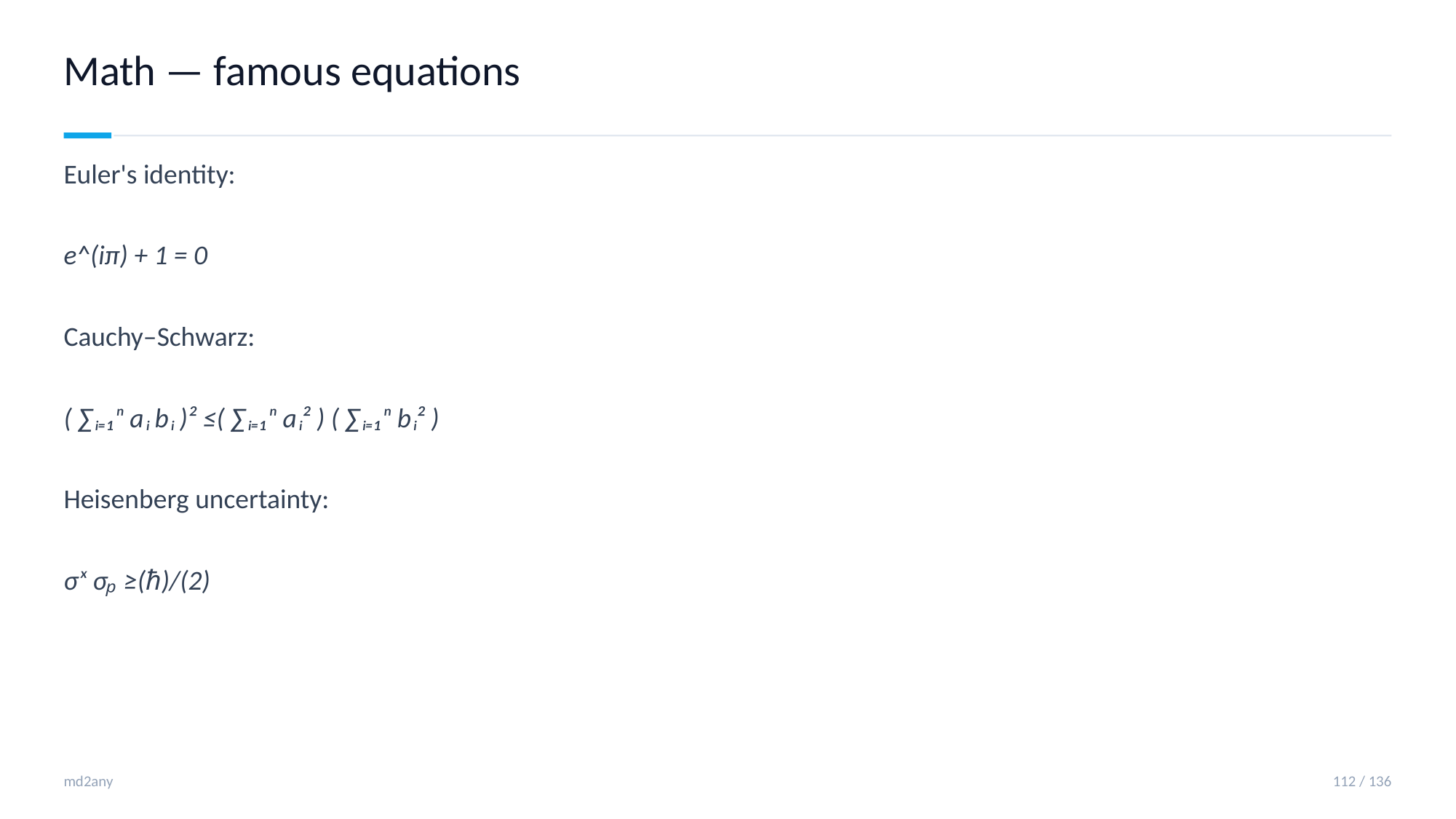

Math — famous equations

Euler's identity:
e^(iπ) + 1 = 0
Cauchy–Schwarz:
( ∑ᵢ₌₁ⁿ aᵢ bᵢ )² ≤( ∑ᵢ₌₁ⁿ aᵢ² ) ( ∑ᵢ₌₁ⁿ bᵢ² )
Heisenberg uncertainty:
σₓ σₚ ≥(ℏ)/(2)
md2any
112 / 136